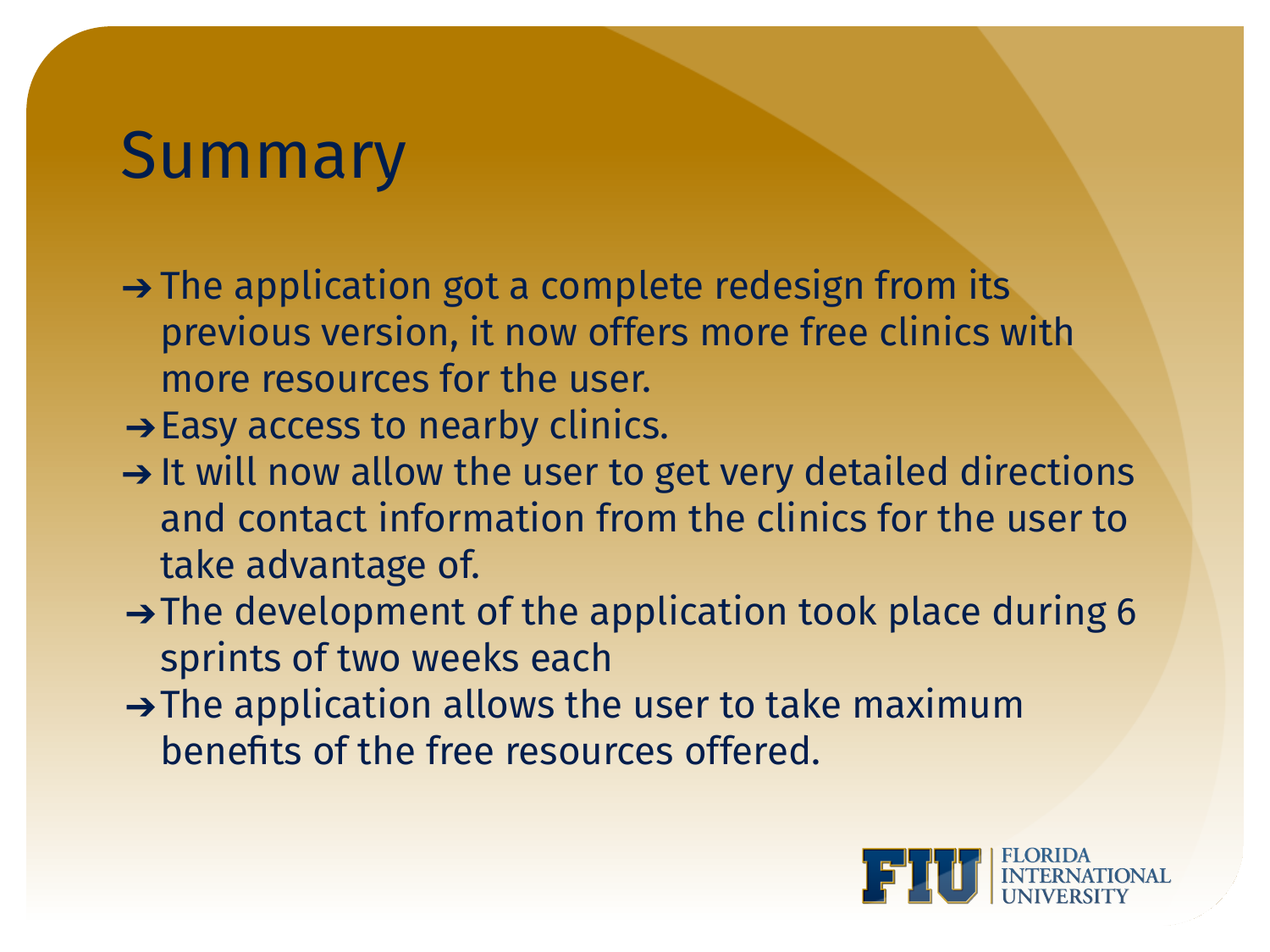

# Summary
The application got a complete redesign from its previous version, it now offers more free clinics with more resources for the user.
Easy access to nearby clinics.
It will now allow the user to get very detailed directions and contact information from the clinics for the user to take advantage of.
The development of the application took place during 6 sprints of two weeks each
The application allows the user to take maximum benefits of the free resources offered.